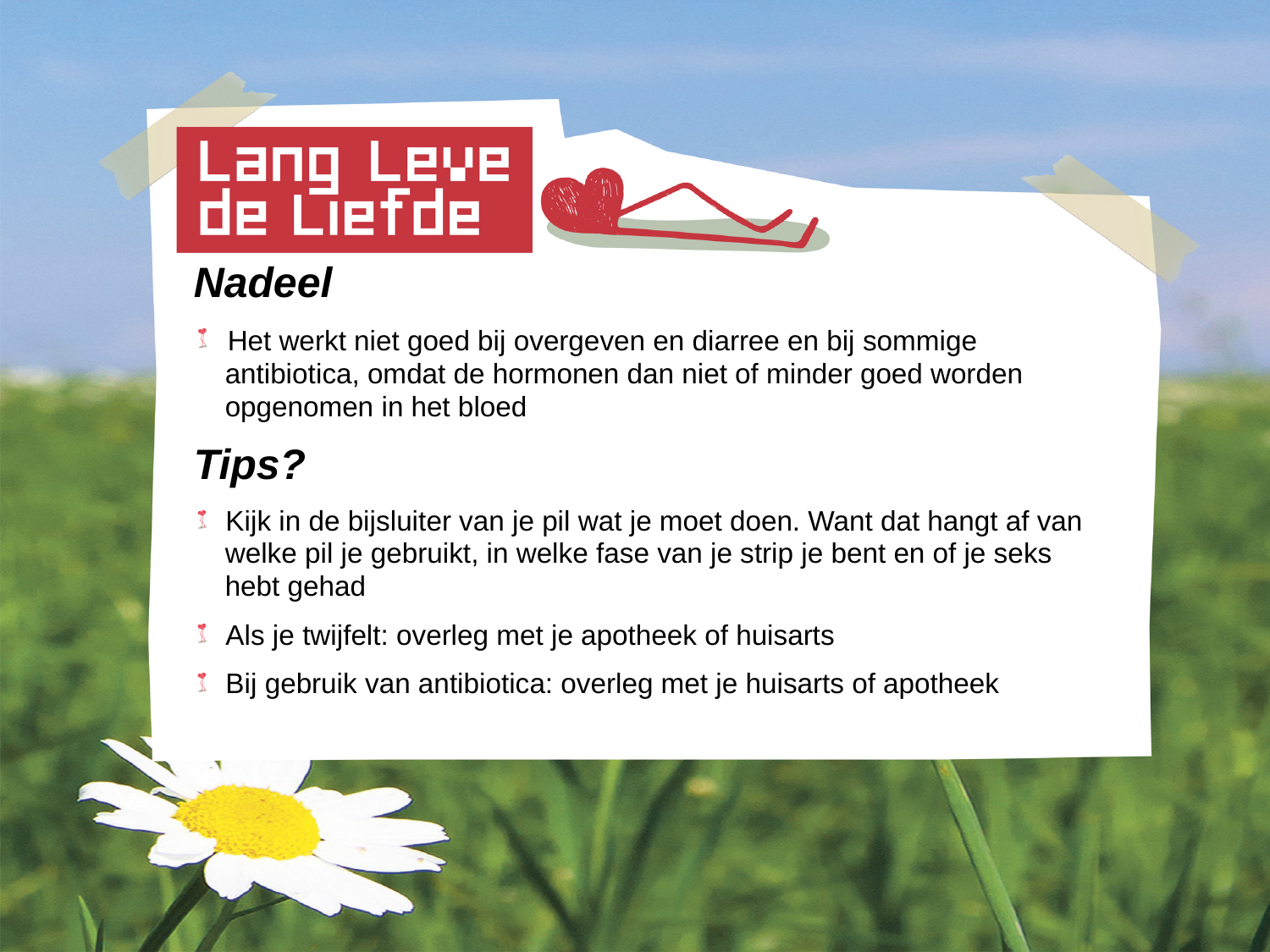

Nadeel

  Het werkt niet goed bij overgeven en diarree en bij sommige
    antibiotica, omdat de hormonen dan niet of minder goed worden
    opgenomen in het bloed

Tips?

  Kijk in de bijsluiter van je pil wat je moet doen. Want dat hangt af van
    welke pil je gebruikt, in welke fase van je strip je bent en of je seks
    hebt gehad

  Als je twijfelt: overleg met je apotheek of huisarts

  Bij gebruik van antibiotica: overleg met je huisarts of apotheek